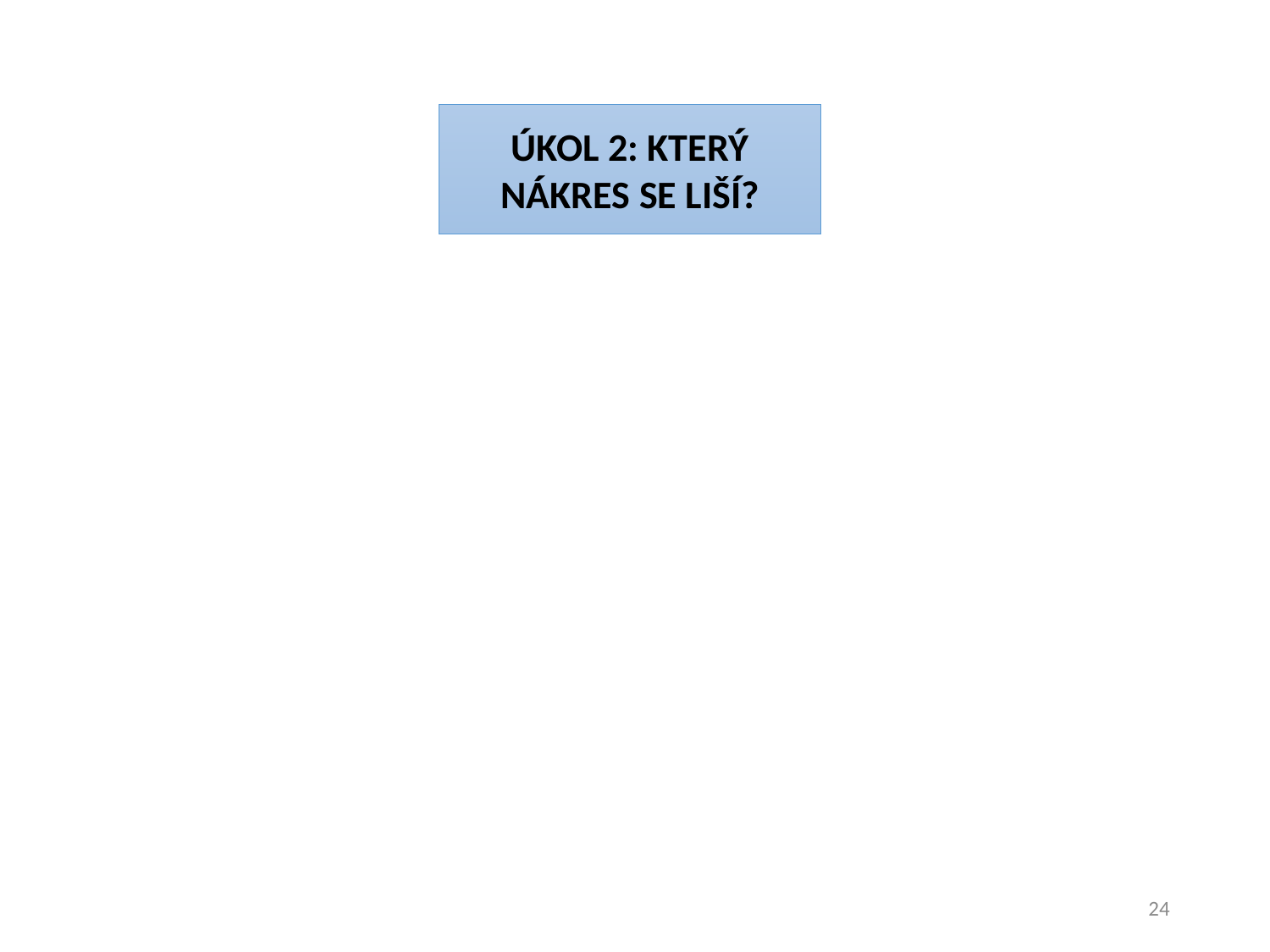

ÚKOL 2: KTERÝ NÁKRES SE LIŠÍ?
24